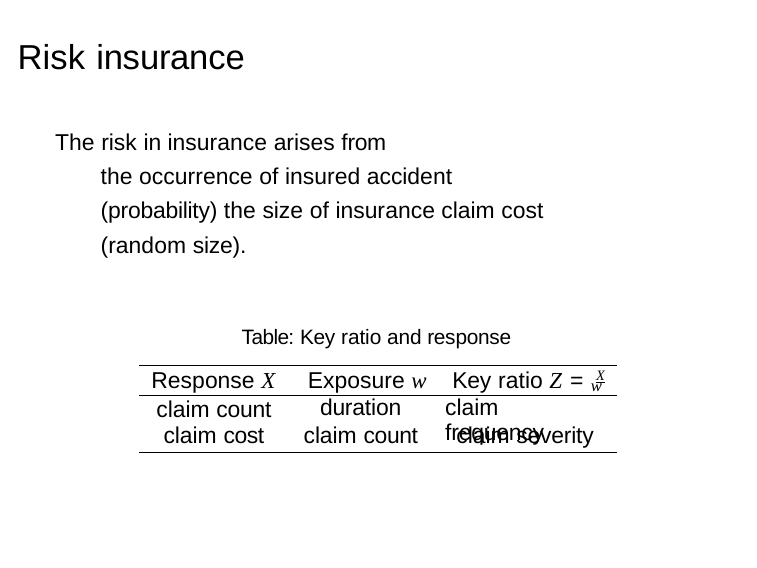

# Risk insurance
The risk in insurance arises from
the occurrence of insured accident (probability) the size of insurance claim cost (random size).
Table: Key ratio and response
Response X	Exposure w	Key ratio Z = X
claim count

w
claim frequency
duration claim count

claim cost
claim severity